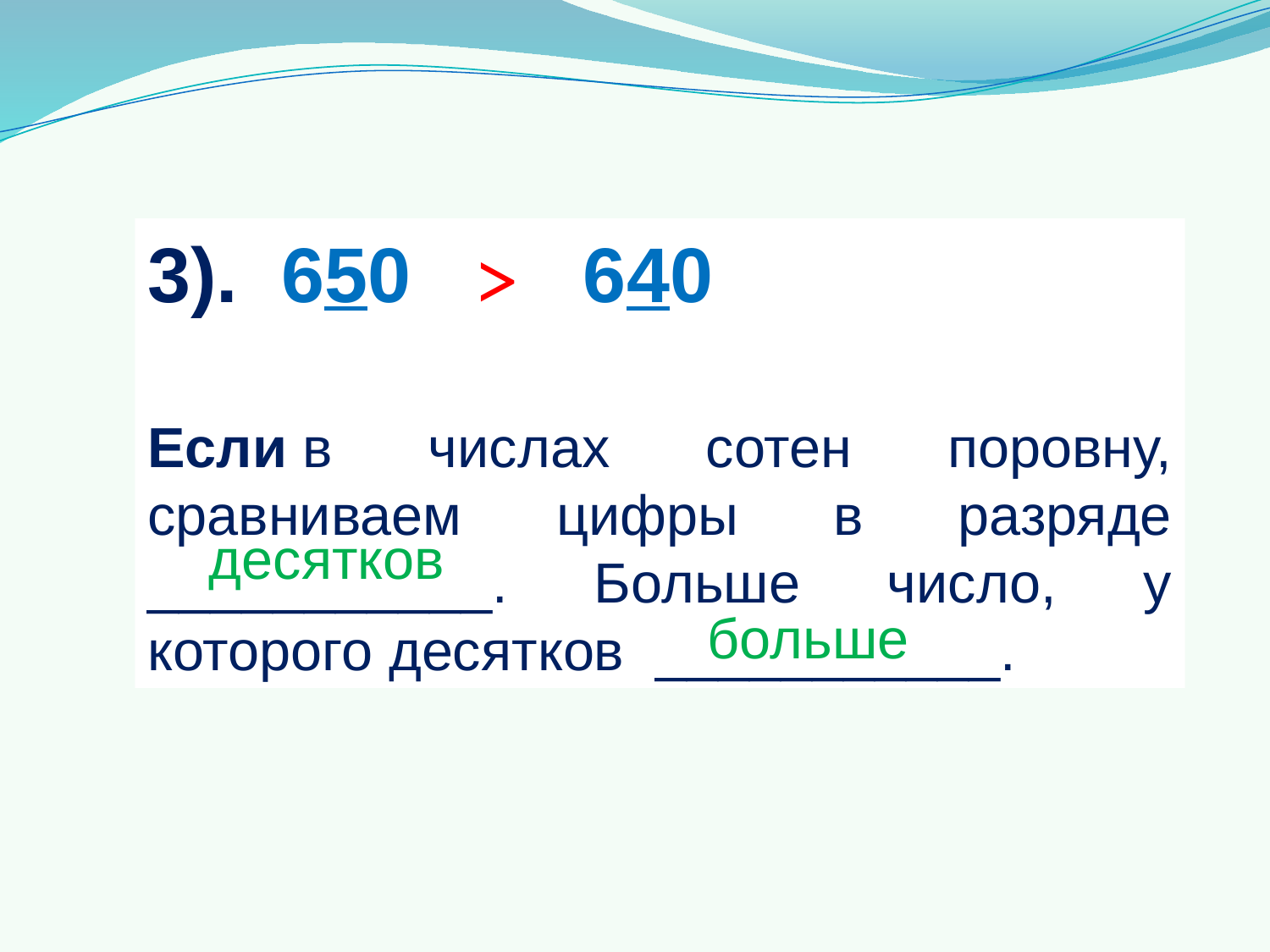

3).  650        640

Если в числах сотен поровну, сравниваем цифры в разряде ___________. Больше число, у которого десятков  ___________.
 >
   десятков
больше